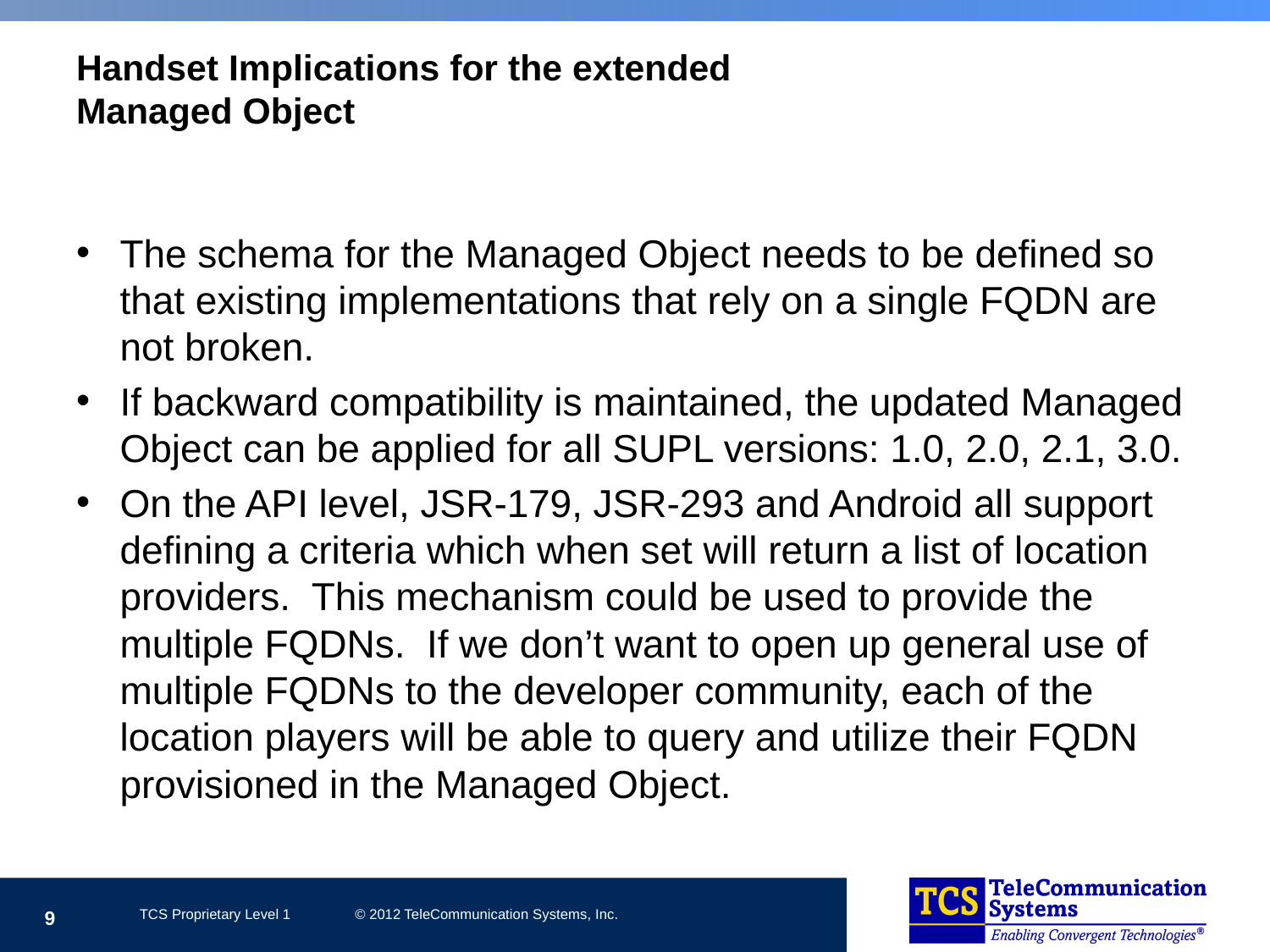

# Handset Implications for the extended Managed Object
The schema for the Managed Object needs to be defined so that existing implementations that rely on a single FQDN are not broken.
If backward compatibility is maintained, the updated Managed Object can be applied for all SUPL versions: 1.0, 2.0, 2.1, 3.0.
On the API level, JSR-179, JSR-293 and Android all support defining a criteria which when set will return a list of location providers.  This mechanism could be used to provide the multiple FQDNs.  If we don’t want to open up general use of multiple FQDNs to the developer community, each of the location players will be able to query and utilize their FQDN provisioned in the Managed Object.
9